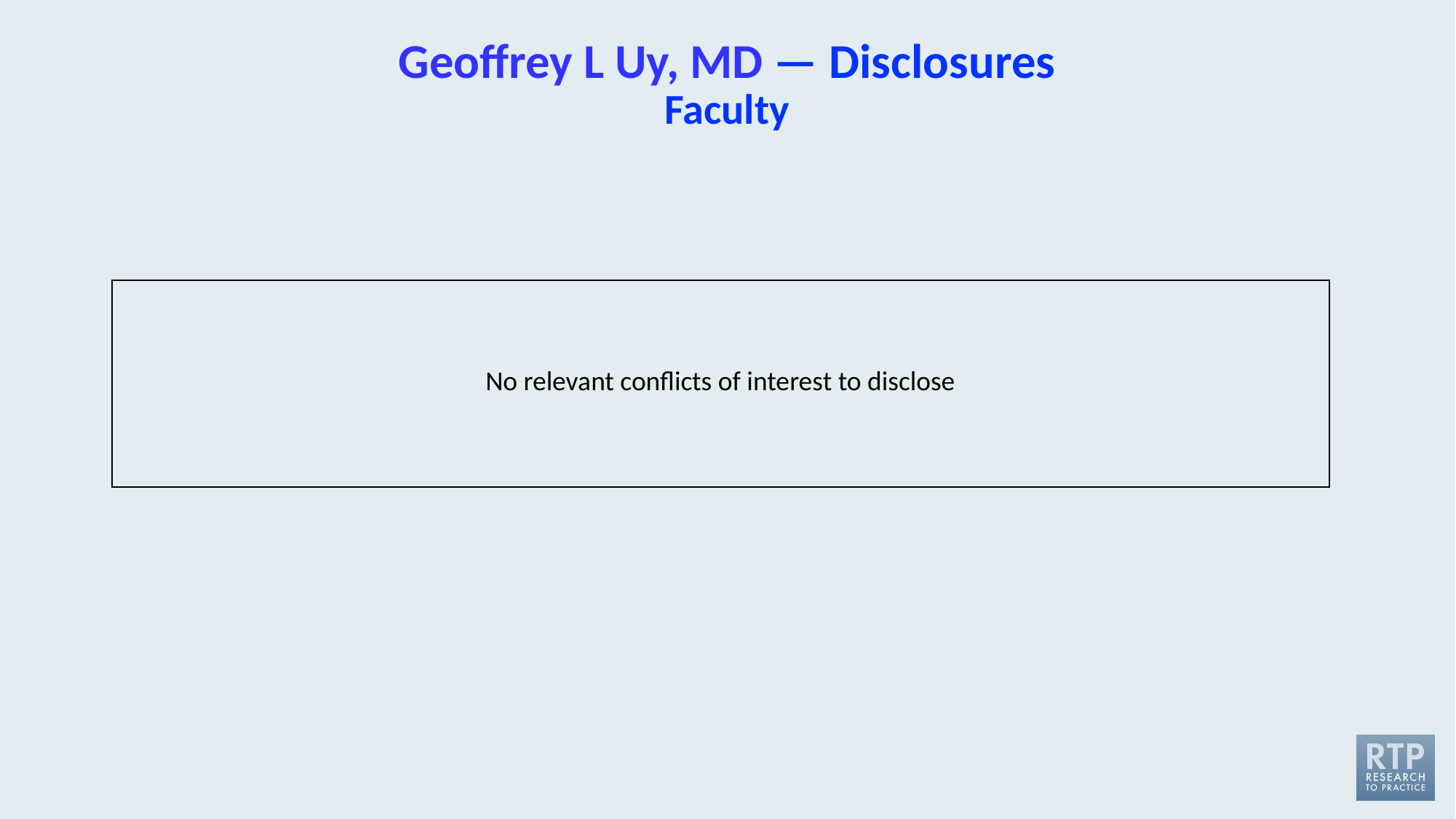

# Geoffrey L Uy, MD — Disclosures Faculty
| No relevant conflicts of interest to disclose |
| --- |